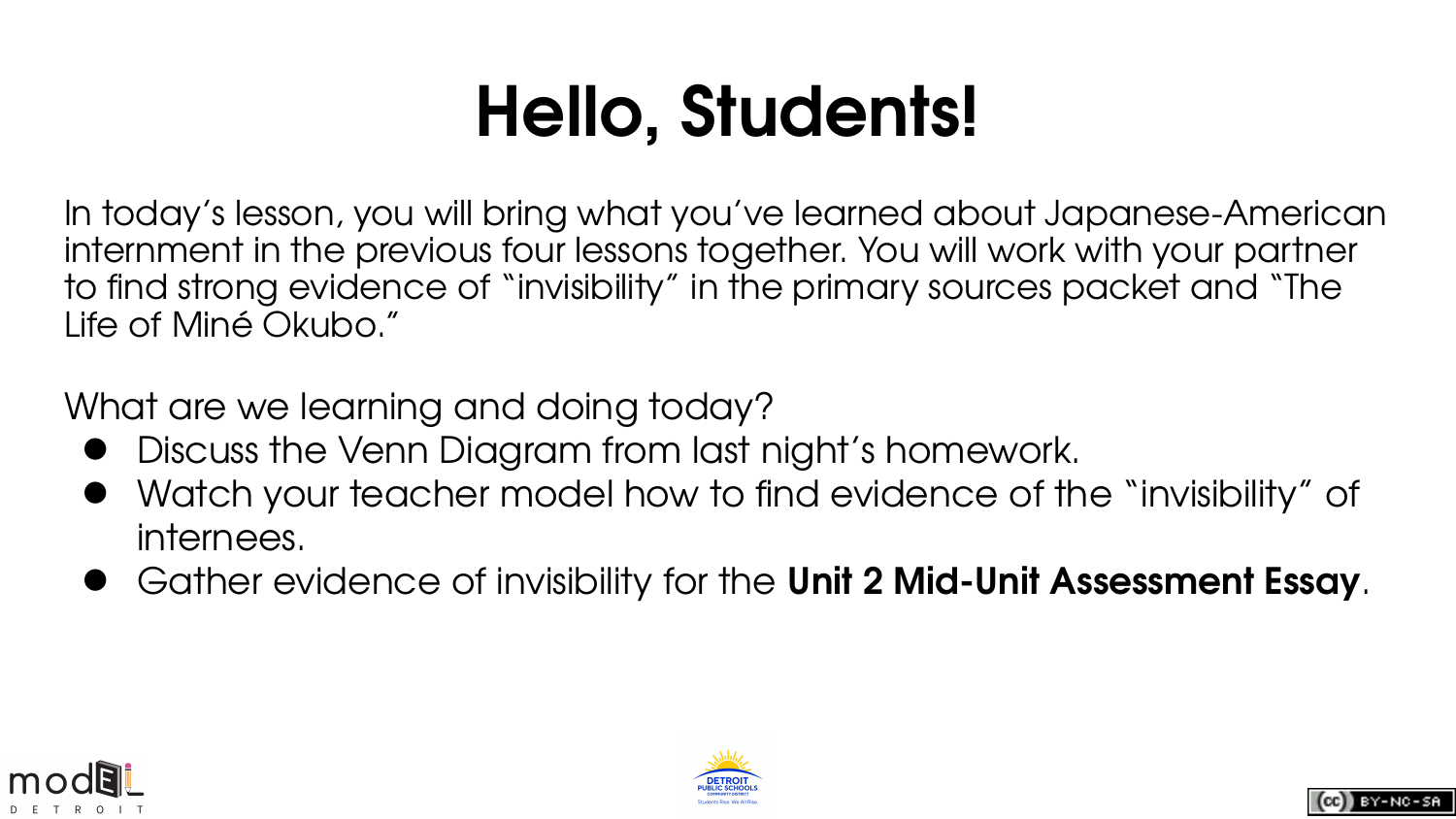

Hello, Students!

In today’s lesson, you will bring what you’ve learned about Japanese-American internment in the previous four lessons together. You will work with your partner to find strong evidence of “invisibility” in the primary sources packet and “The Life of Miné Okubo.”

What are we learning and doing today?
Discuss the Venn Diagram from last night’s homework.
Watch your teacher model how to find evidence of the “invisibility” of internees.
Gather evidence of invisibility for the Unit 2 Mid-Unit Assessment Essay.